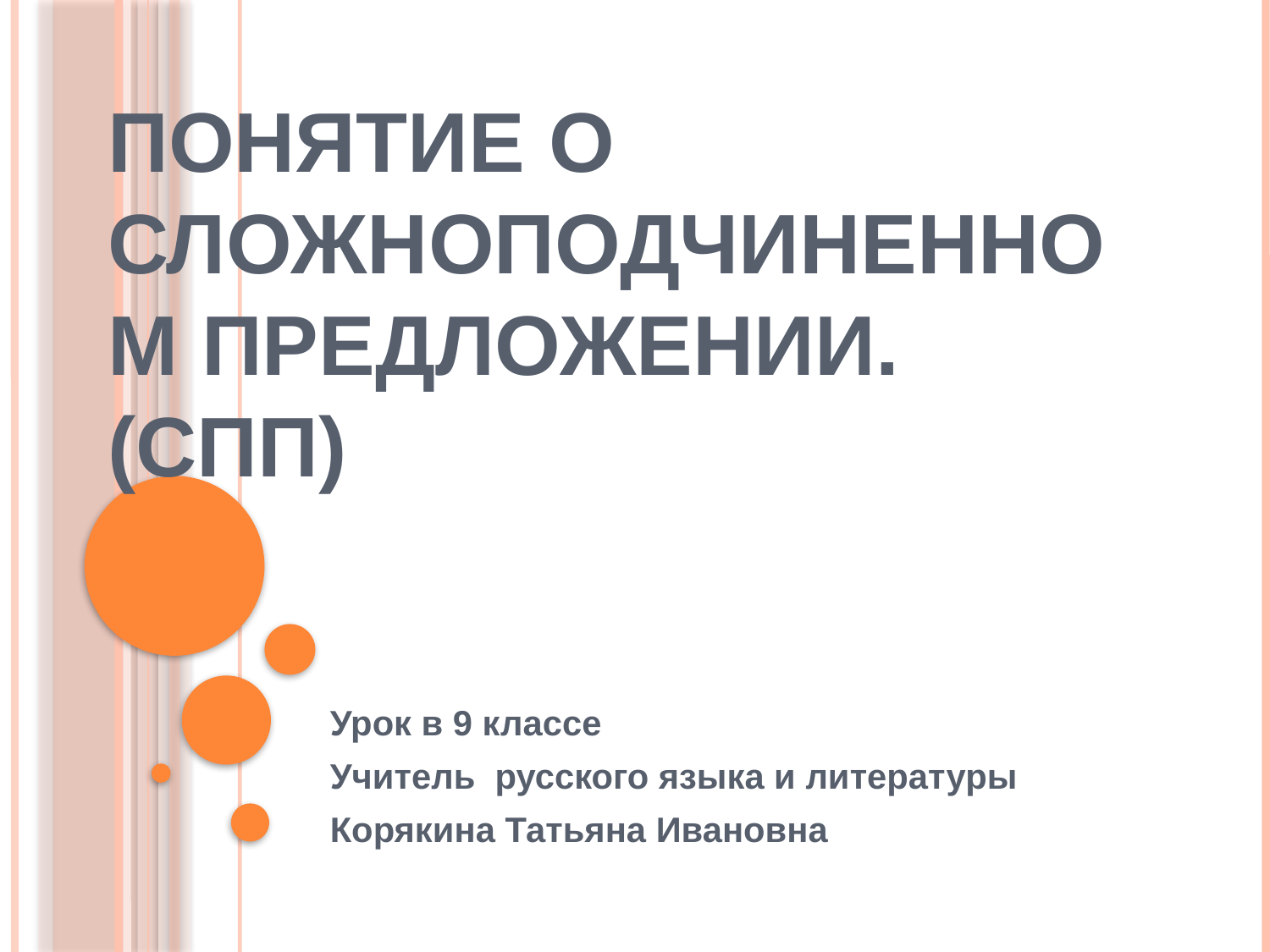

# Понятие о сложноподчиненном предложении. (СПП)
Урок в 9 классе
Учитель  русского языка и литературы
Корякина Татьяна Ивановна